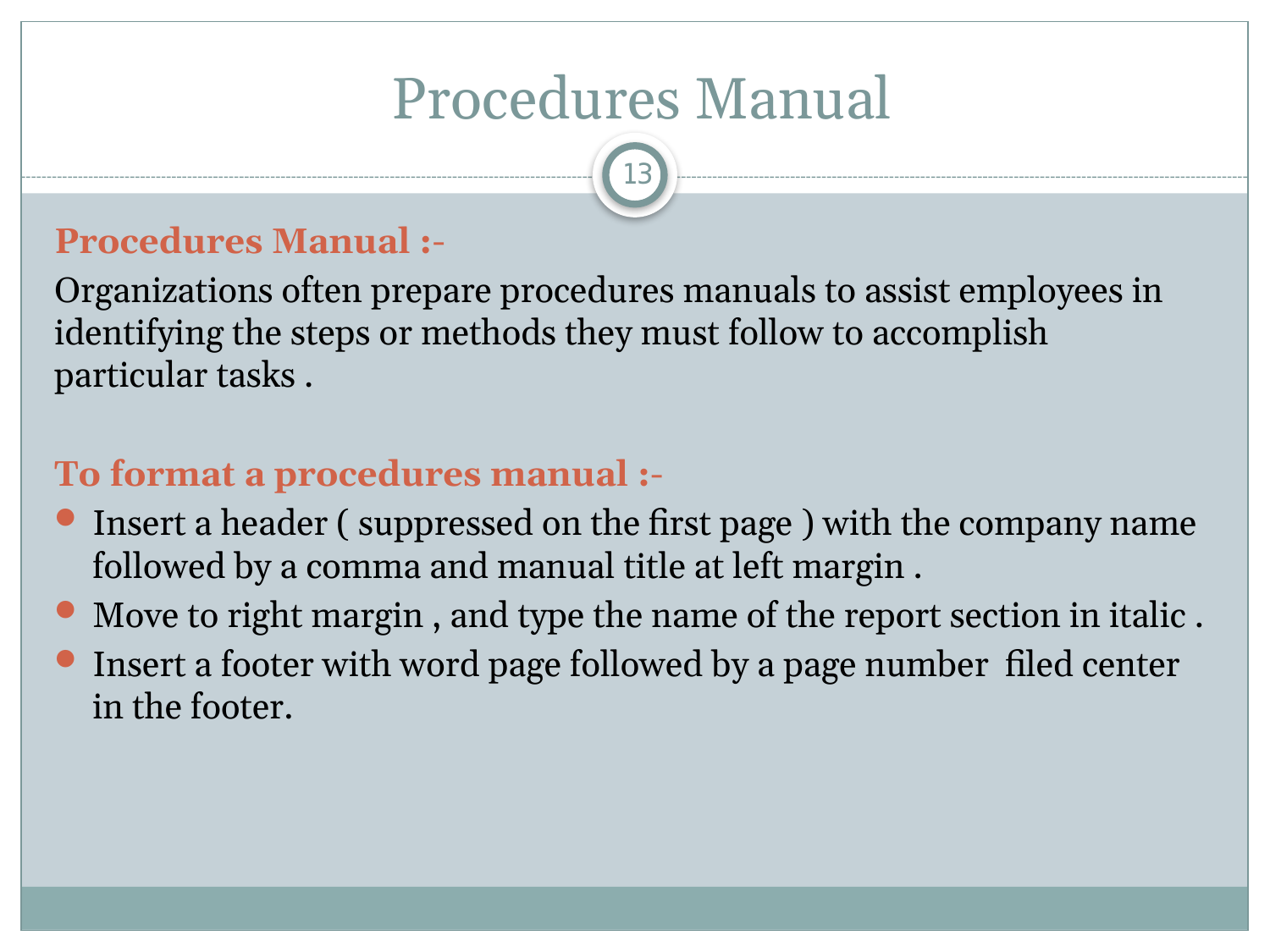

# Procedures Manual
13
Procedures Manual :-
Organizations often prepare procedures manuals to assist employees in identifying the steps or methods they must follow to accomplish particular tasks .

To format a procedures manual :-
Insert a header ( suppressed on the first page ) with the company name followed by a comma and manual title at left margin .
Move to right margin , and type the name of the report section in italic .
Insert a footer with word page followed by a page number  filed center in the footer.